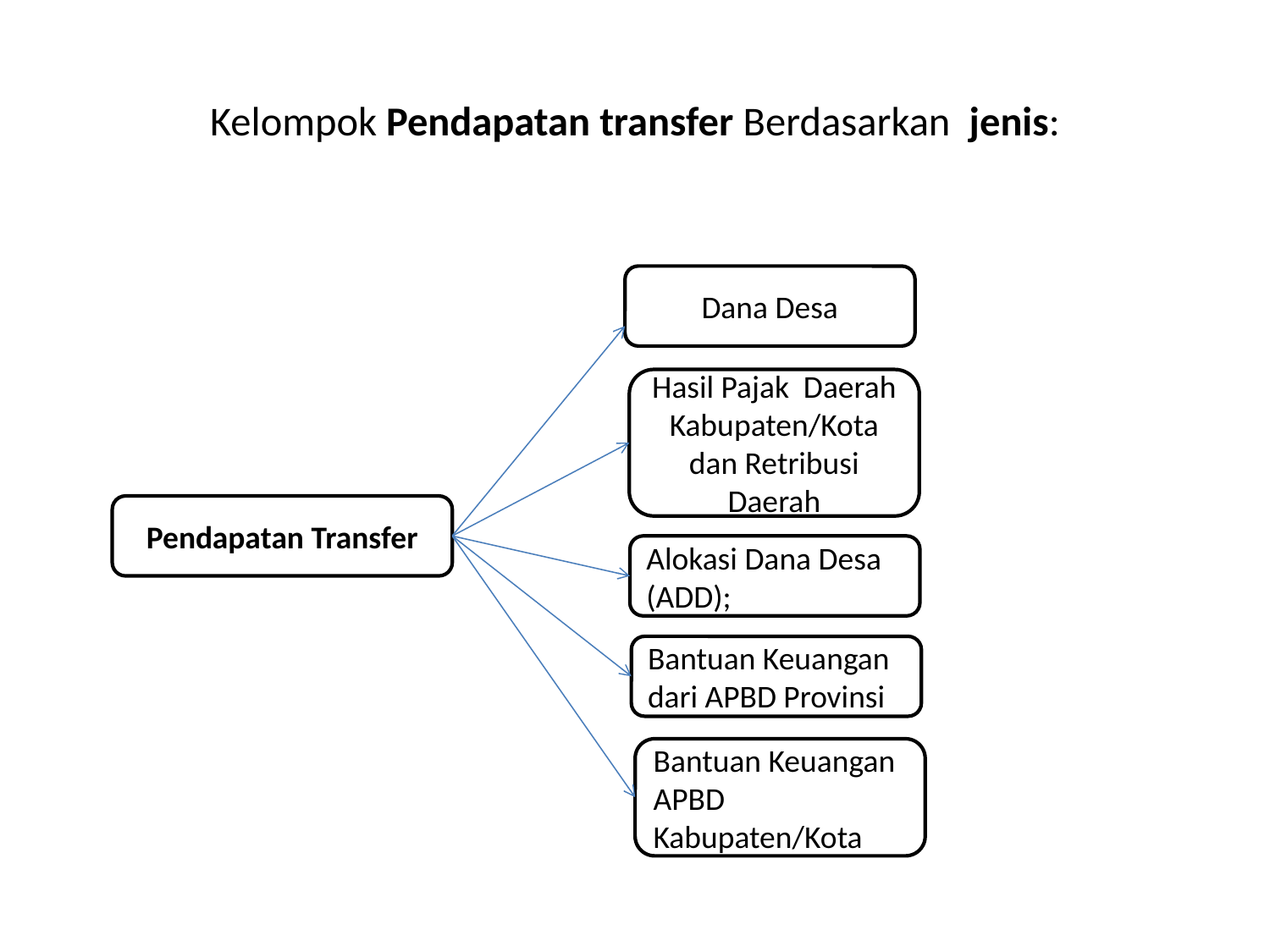

# Kelompok Pendapatan transfer Berdasarkan  jenis:
Dana Desa
Hasil Pajak  Daerah Kabupaten/Kota dan Retribusi Daerah
Pendapatan Transfer
Alokasi Dana Desa (ADD);
Bantuan Keuangan dari APBD Provinsi
Bantuan Keuangan APBD Kabupaten/Kota